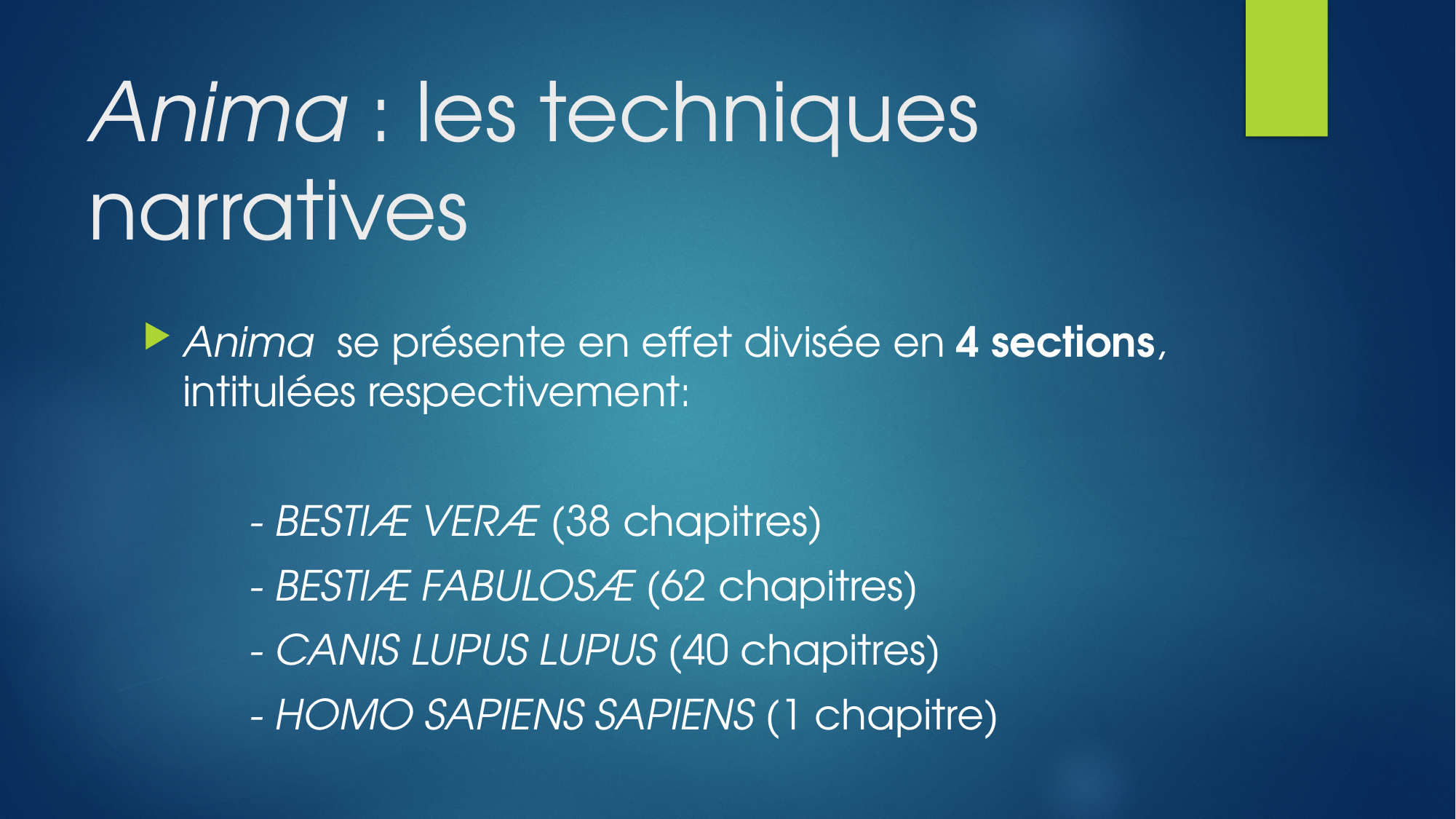

# Anima : les techniques narratives

Anima  se présente en effet divisée en 4 sections, intitulées respectivement:

	- BESTIÆ VERÆ (38 chapitres)
	- BESTIÆ FABULOSÆ (62 chapitres)
	- CANIS LUPUS LUPUS (40 chapitres)
	- HOMO SAPIENS SAPIENS (1 chapitre)